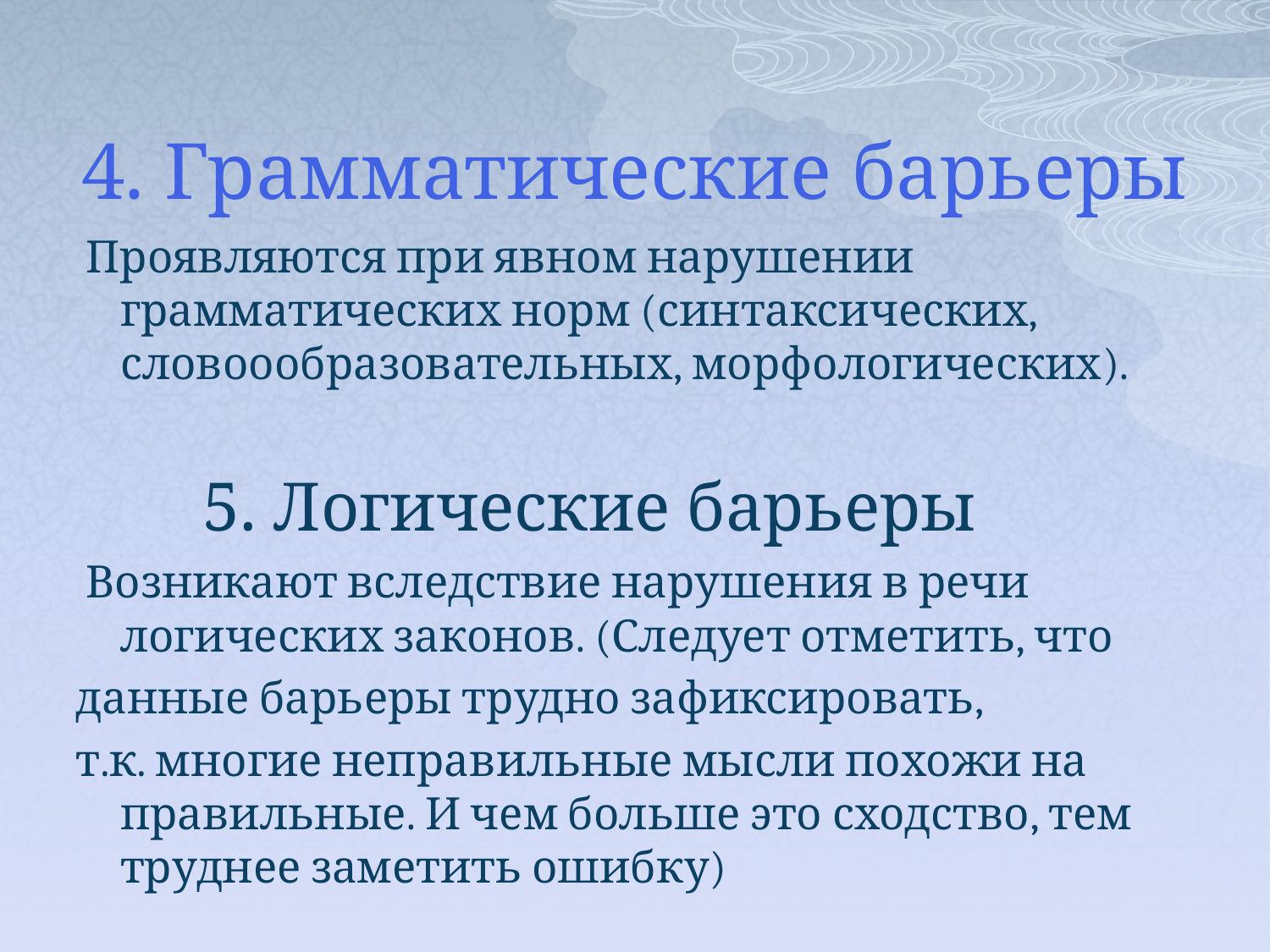

# 4. Грамматические барьеры
 Проявляются при явном нарушении грамматических норм (синтаксических, словоообразовательных, морфологических).

             5. Логические барьеры
 Возникают вследствие нарушения в речи логических законов. (Следует отметить, что
данные барьеры трудно зафиксировать,
т.к. многие неправильные мысли похожи на правильные. И чем больше это сходство, тем труднее заметить ошибку)